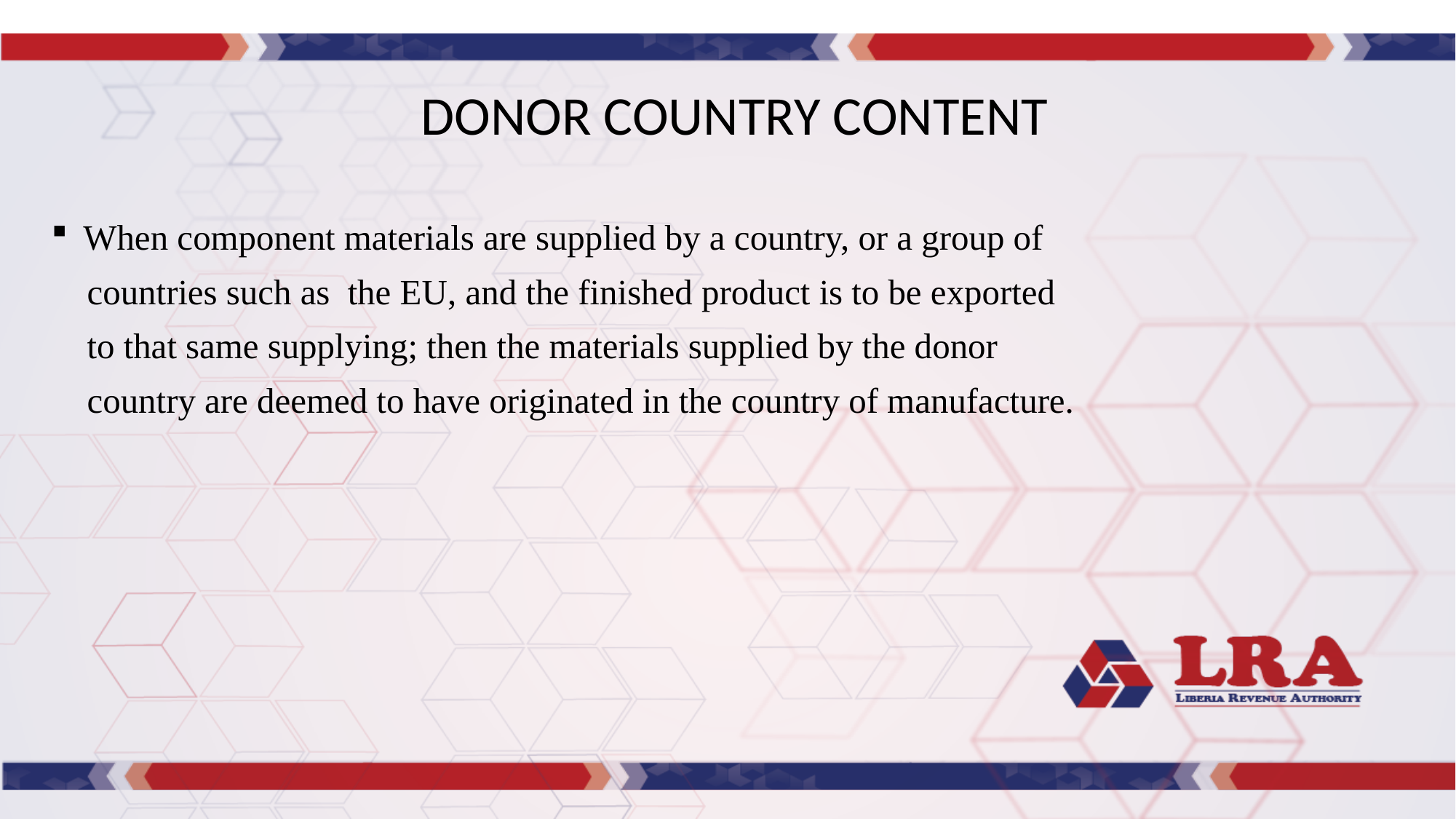

# DONOR COUNTRY CONTENT
 When component materials are supplied by a country, or a group of
    countries such as  the EU, and the finished product is to be exported
    to that same supplying; then the materials supplied by the donor
    country are deemed to have originated in the country of manufacture.